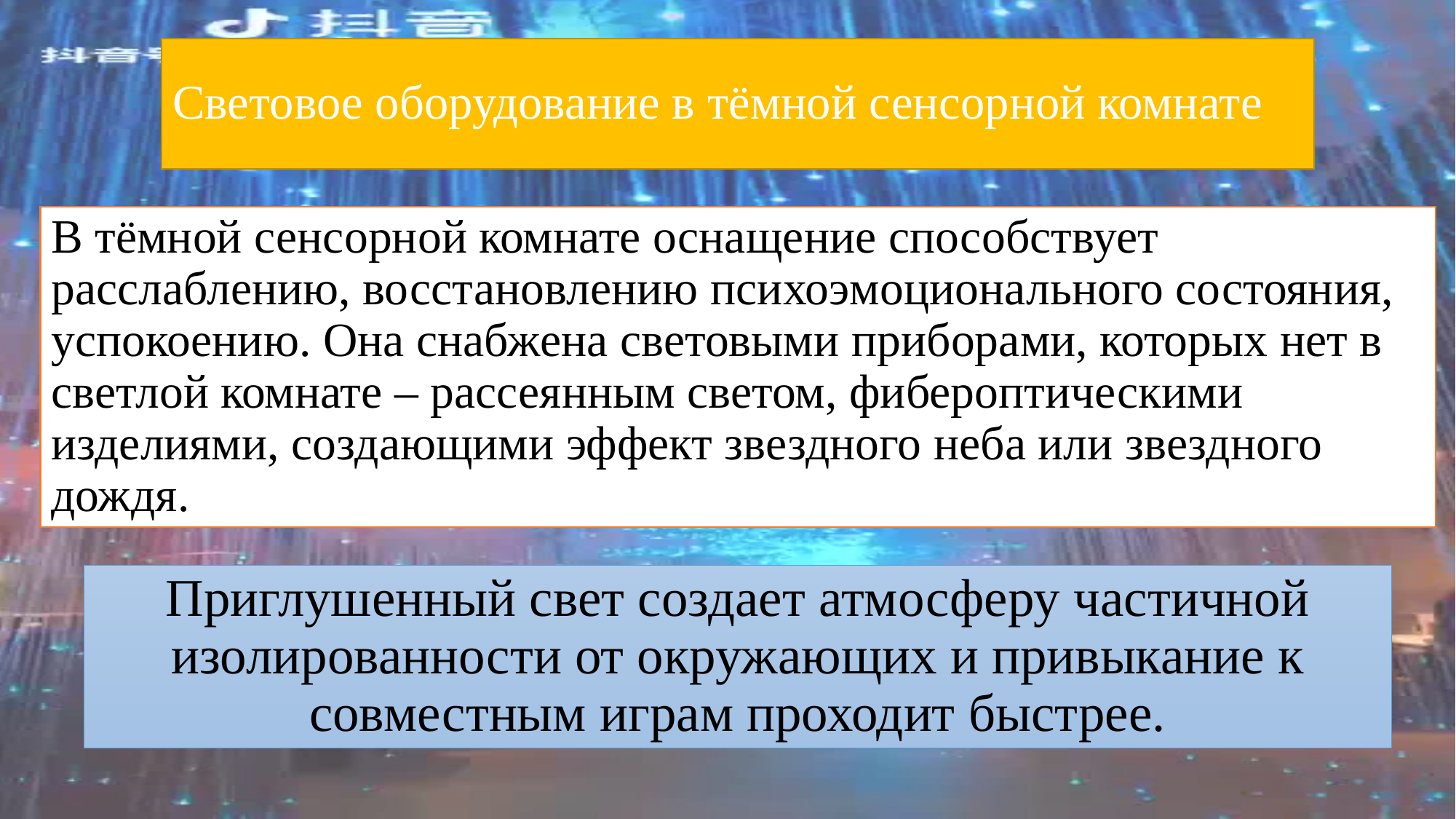

# Световое оборудование в тёмной сенсорной комнате
В тёмной сенсорной комнате оснащение способствует расслаблению, восстановлению психоэмоционального состояния, успокоению. Она снабжена световыми приборами, которых нет в светлой комнате – рассеянным светом, фибероптическими изделиями, создающими эффект звездного неба или звездного дождя.

Приглушенный свет создает атмосферу частичной изолированности от окружающих и привыкание к совместным играм проходит быстрее.